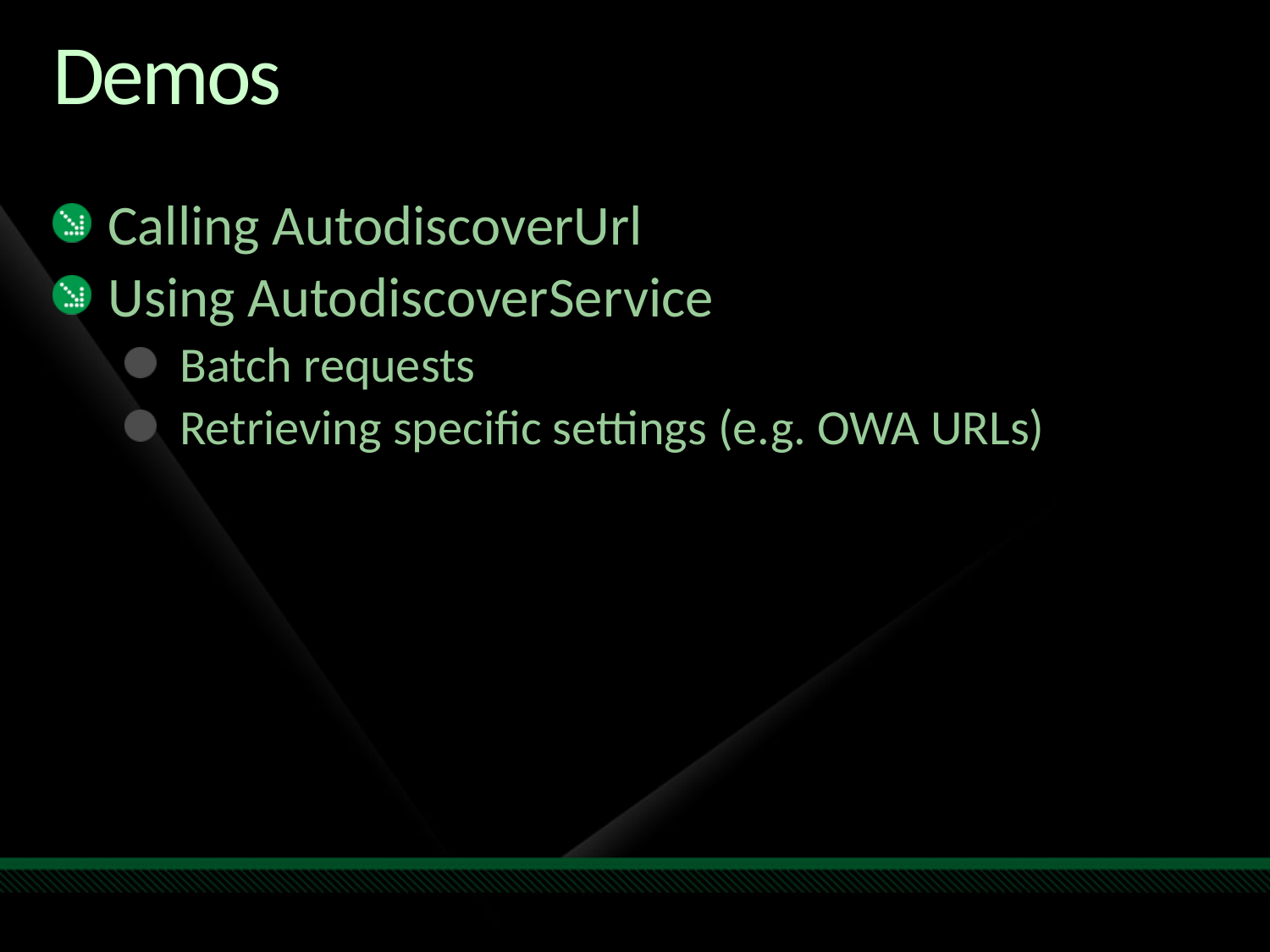

# Demos
Calling AutodiscoverUrl
Using AutodiscoverService
Batch requests
Retrieving specific settings (e.g. OWA URLs)